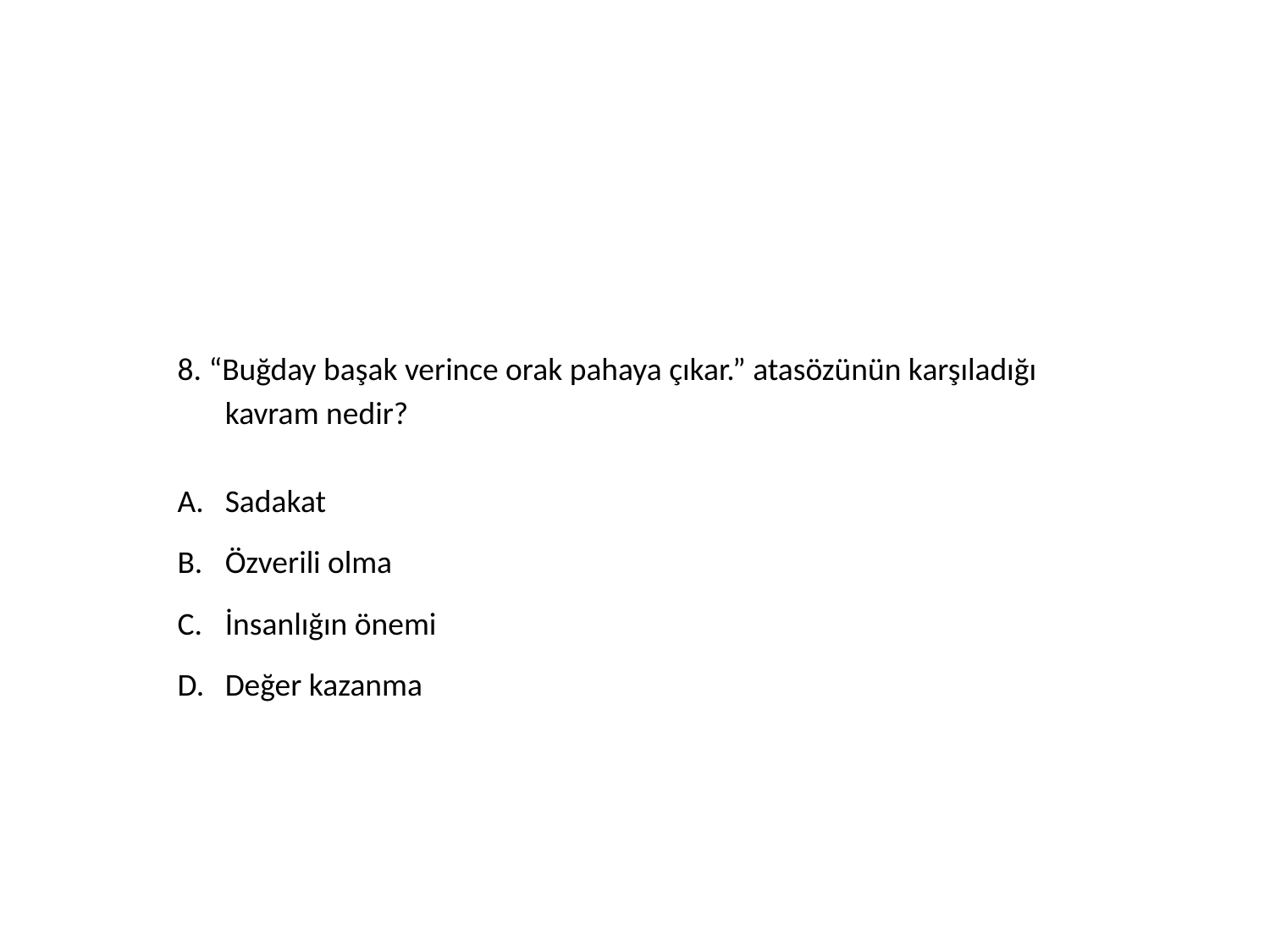

8. “Buğday başak verince orak pahaya çıkar.” atasözünün karşıladığı kavram nedir?

Sadakat
Özverili olma
İnsanlığın önemi
Değer kazanma